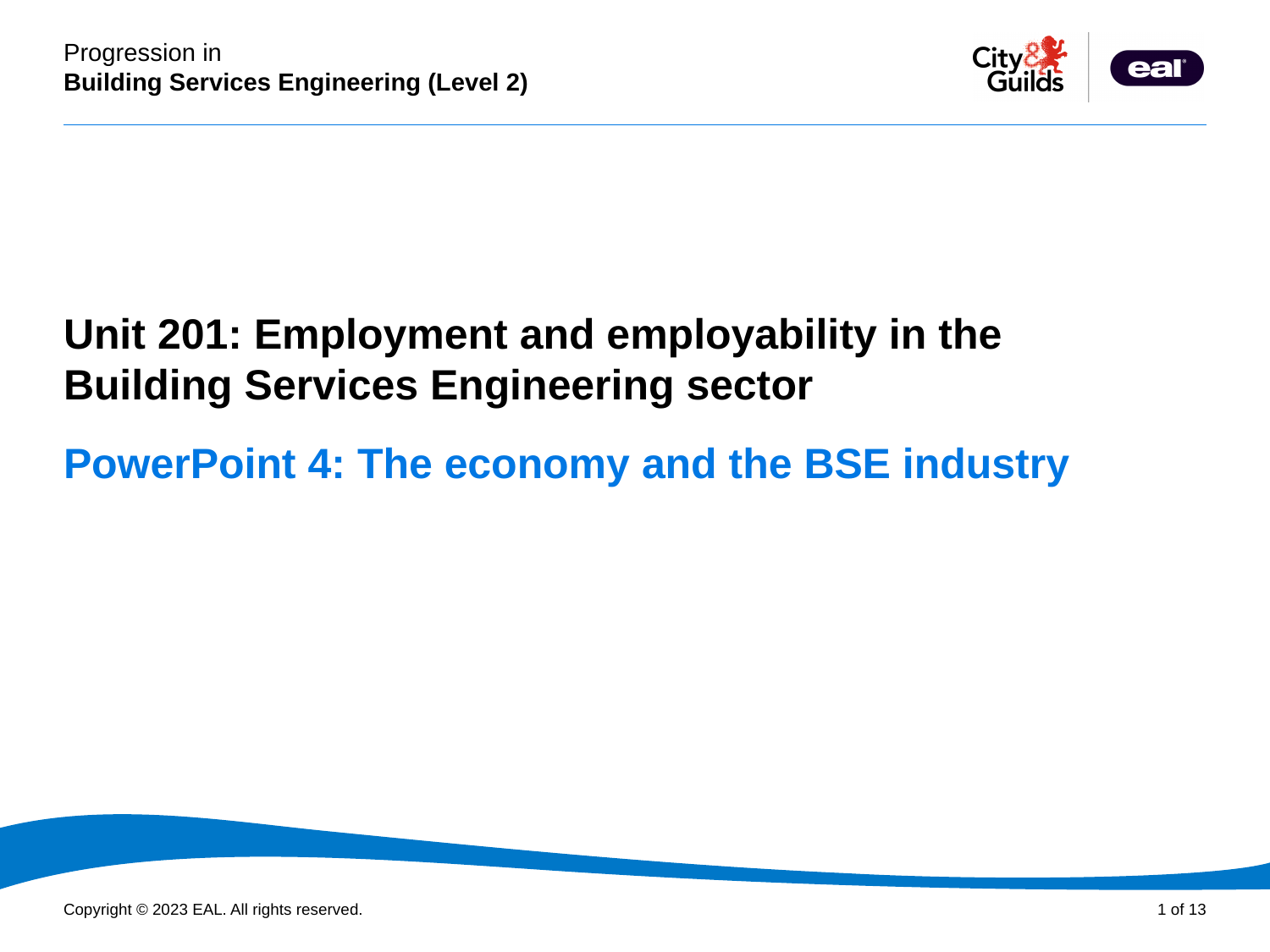

PowerPoint presentation
Unit 201: Employment and employability in the Building Services Engineering sector
# PowerPoint 4: The economy and the BSE industry